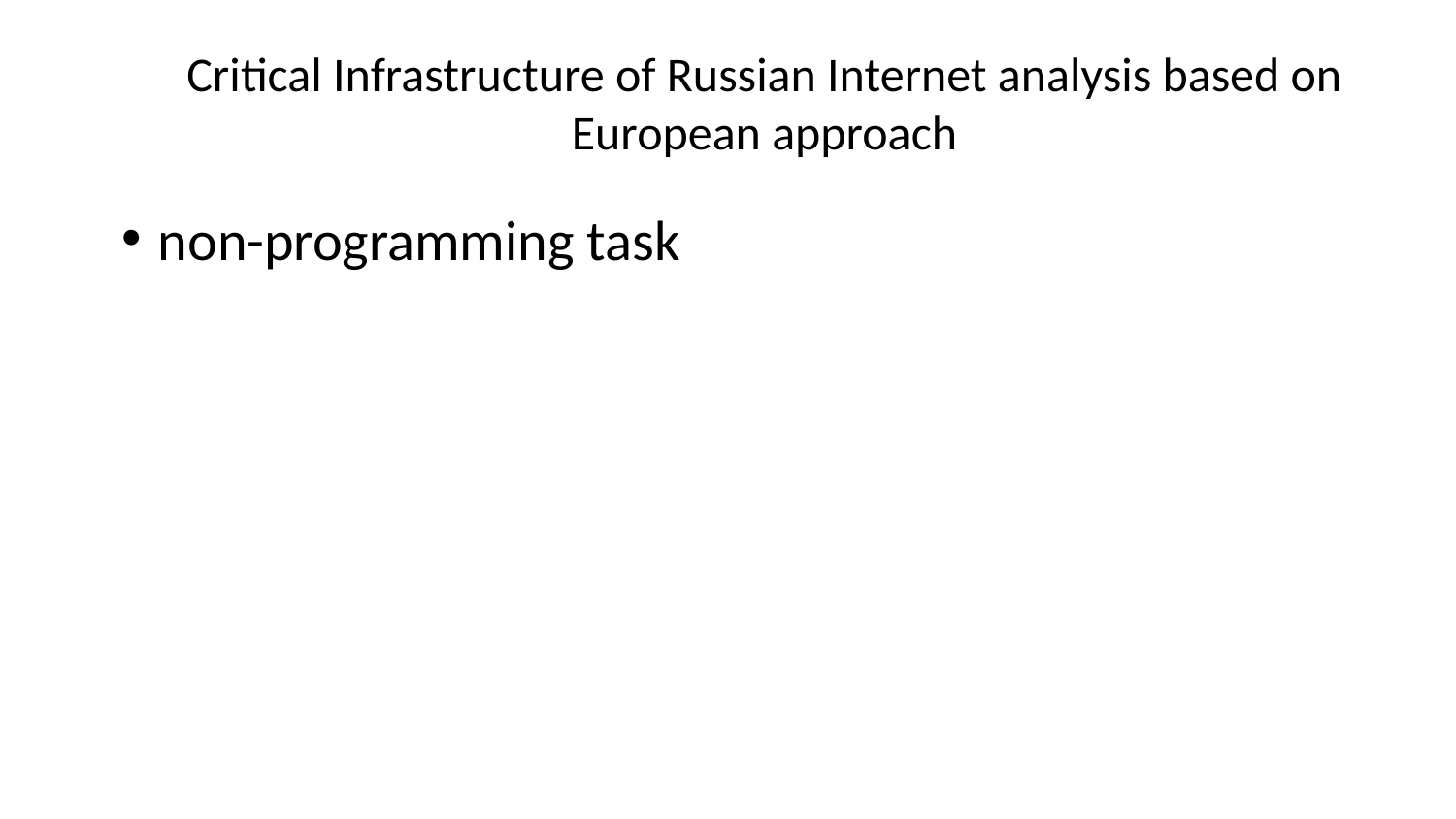

# Critical Infrastructure of Russian Internet analysis based on European approach
non-programming task